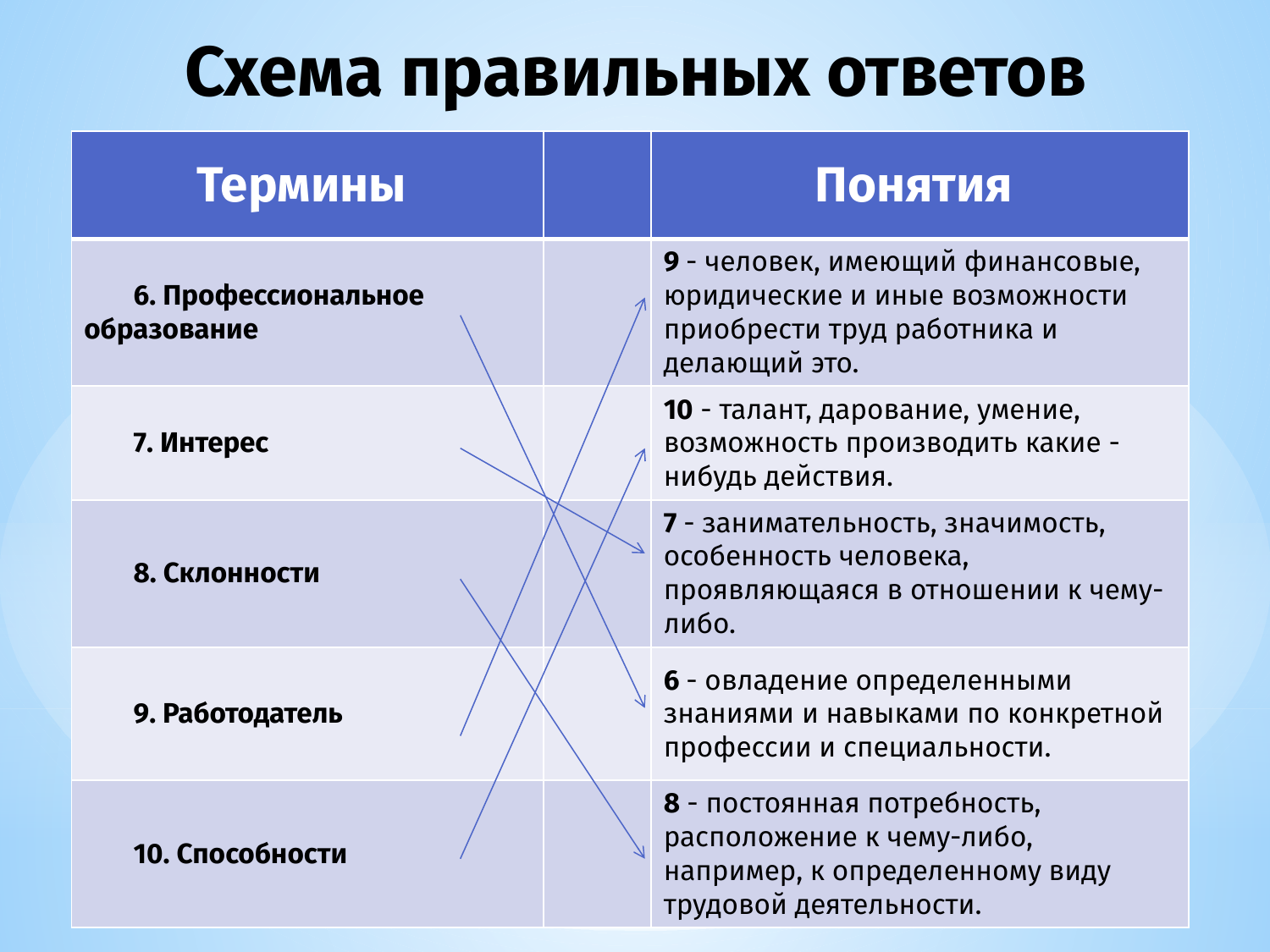

# Схема правильных ответов
| Термины |  | Понятия |
| --- | --- | --- |
| 6. Профессиональное образование |  | 9 - человек, имеющий финансовые, юридические и иные возможности приобрести труд работника и делающий это. |
| 7. Интерес |  | 10 - талант, дарование, умение, возможность производить какие -нибудь действия. |
| 8. Склонности |  | 7 - занимательность, значимость, особенность человека, проявляющаяся в отношении к чему-либо. |
| 9. Работодатель |  | 6 - овладение определенными знаниями и навыками по конкретной профессии и специальности. |
| 10. Способности |  | 8 - постоянная потребность, расположение к чему-либо, например, к определенному виду трудовой деятельности. |